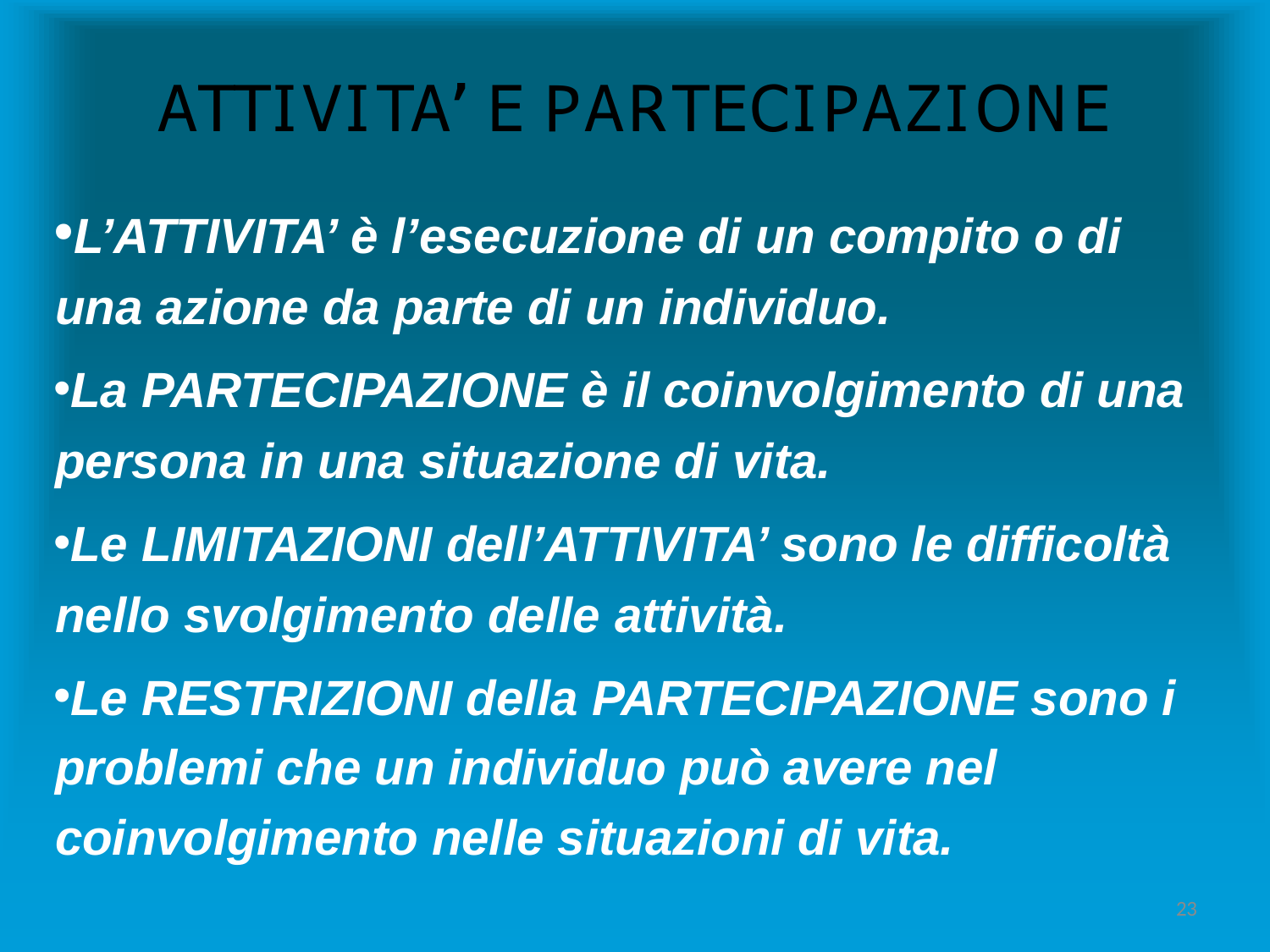

# ATTIVITA’ E PARTECIPAZIONE
L’ATTIVITA’ è l’esecuzione di un compito o di  una azione da parte di un individuo.
La PARTECIPAZIONE è il coinvolgimento di una  persona in una situazione di vita.
Le LIMITAZIONI dell’ATTIVITA’ sono le difficoltà  nello svolgimento delle attività.
Le RESTRIZIONI della PARTECIPAZIONE sono i  problemi che un individuo può avere nel  coinvolgimento nelle situazioni di vita.
23